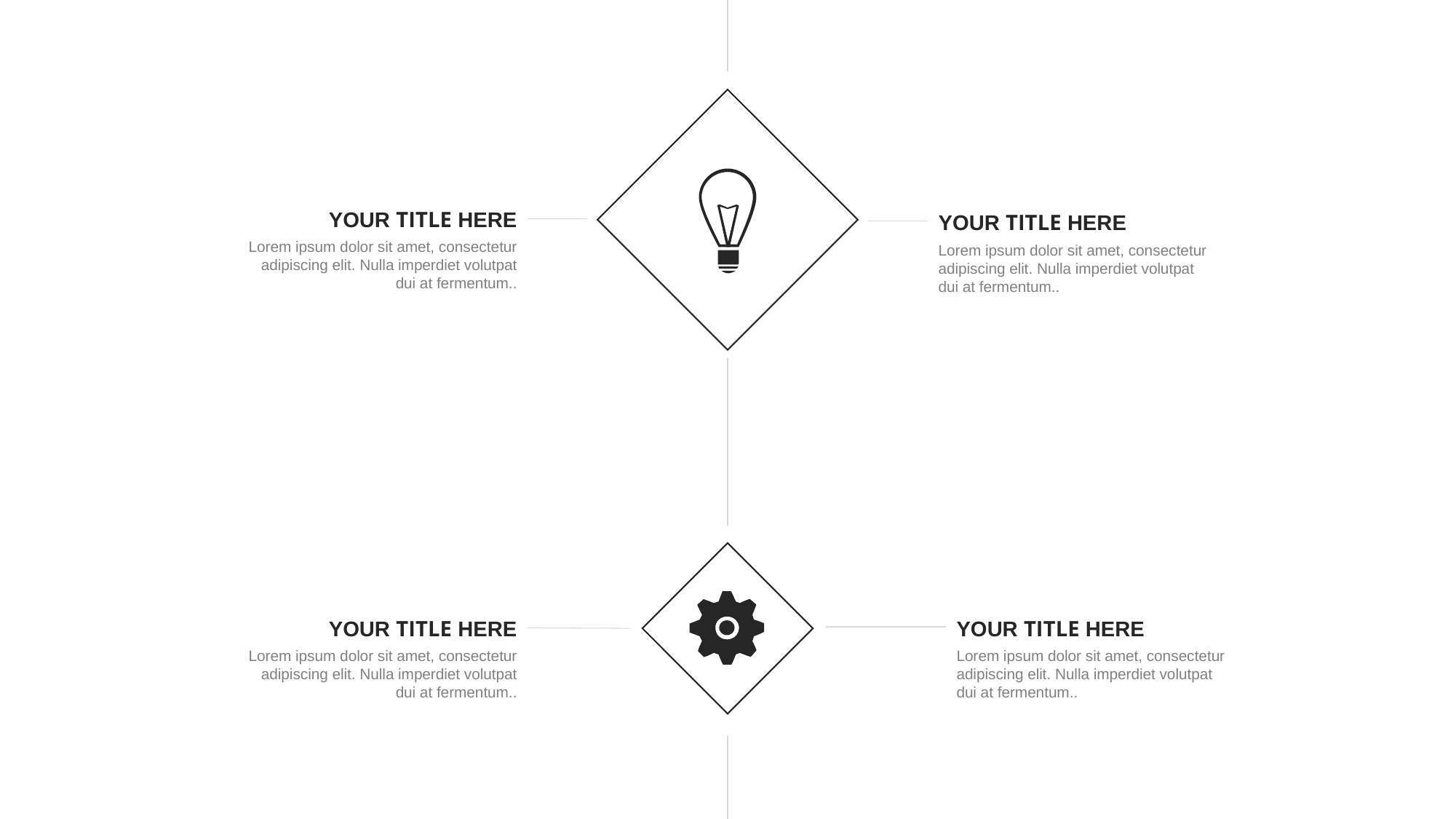

YOUR TITLE HERE
YOUR TITLE HERE
Lorem ipsum dolor sit amet, consectetur adipiscing elit. Nulla imperdiet volutpat dui at fermentum..
Lorem ipsum dolor sit amet, consectetur adipiscing elit. Nulla imperdiet volutpat dui at fermentum..

YOUR TITLE HERE
YOUR TITLE HERE
Lorem ipsum dolor sit amet, consectetur adipiscing elit. Nulla imperdiet volutpat dui at fermentum..
Lorem ipsum dolor sit amet, consectetur adipiscing elit. Nulla imperdiet volutpat dui at fermentum..